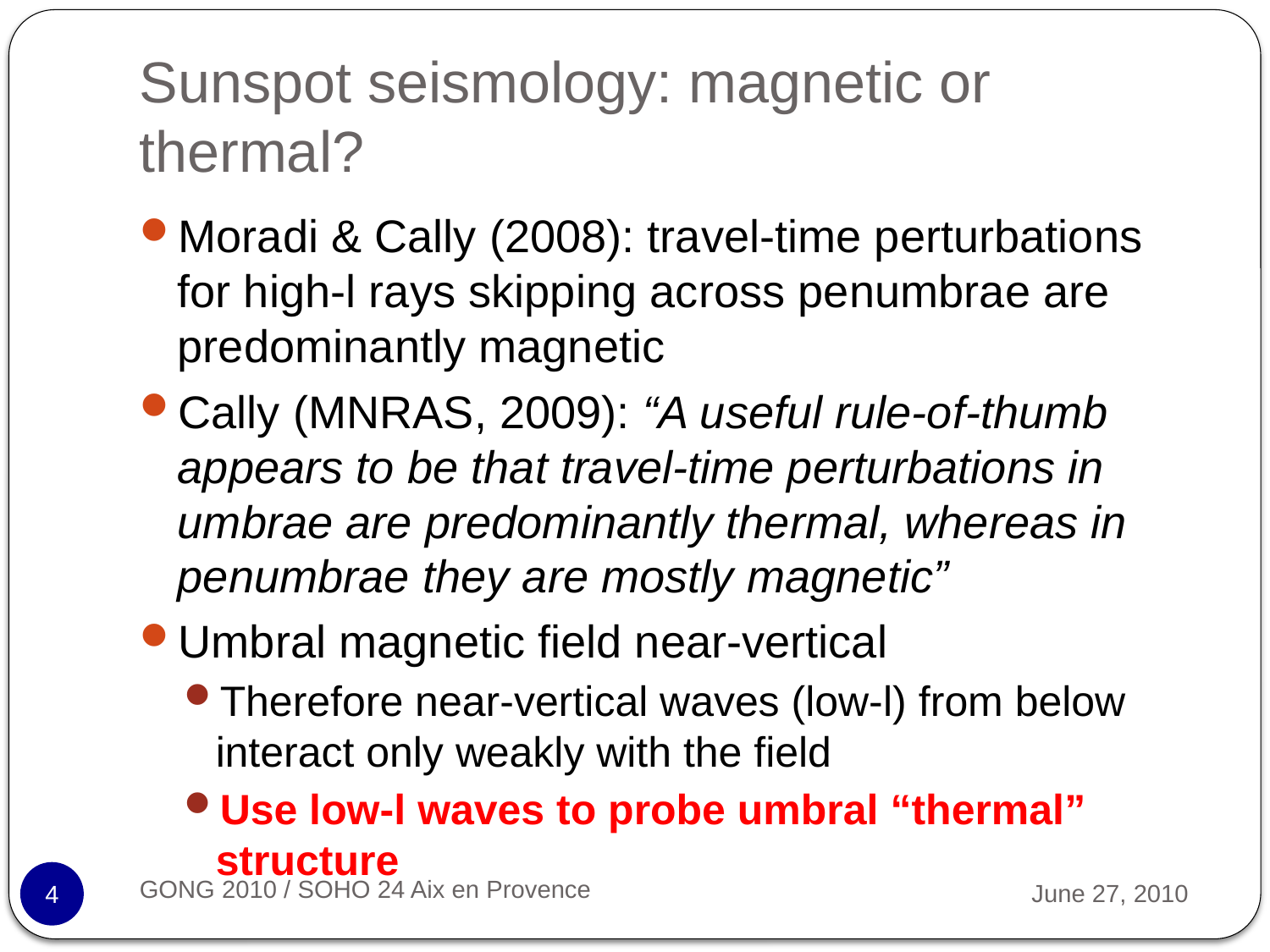

# Sunspot seismology: magnetic or thermal?
Moradi & Cally (2008): travel-time perturbations for high-l rays skipping across penumbrae are predominantly magnetic
Cally (MNRAS, 2009): “A useful rule-of-thumb appears to be that travel-time perturbations in umbrae are predominantly thermal, whereas in penumbrae they are mostly magnetic”
Umbral magnetic field near-vertical
Therefore near-vertical waves (low-l) from below interact only weakly with the field
Use low-l waves to probe umbral “thermal” structure
GONG 2010 / SOHO 24 Aix en Provence
June 27, 2010
4